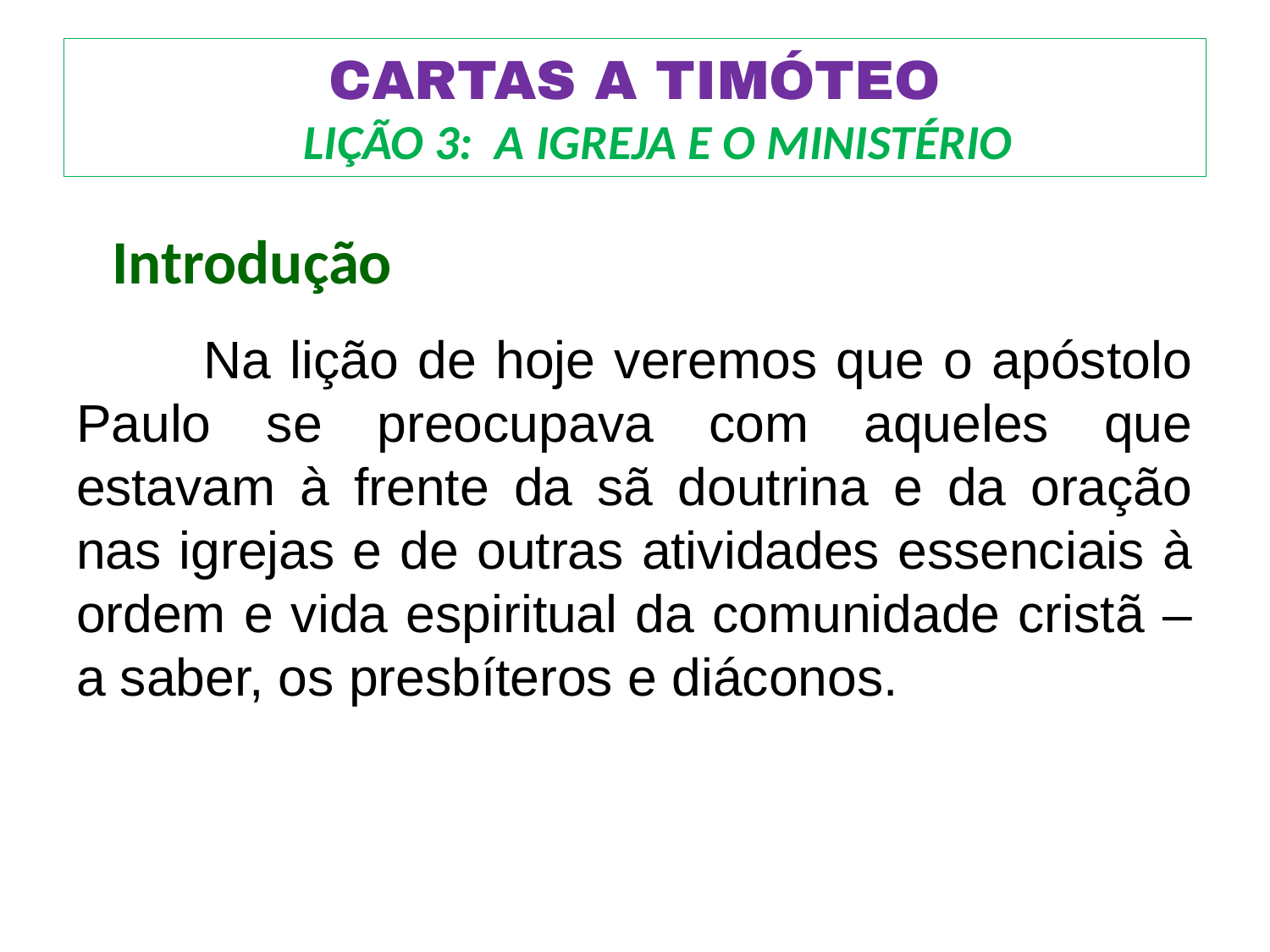

# CARTAS A TIMÓTEO LIÇÃO 3:  A IGREJA E O MINISTÉRIO
   Introdução

	Na lição de hoje veremos que o apóstolo Paulo se preocupava com aqueles que estavam à frente da sã doutrina e da oração nas igrejas e de outras atividades essenciais à ordem e vida espiritual da comunidade cristã – a saber, os presbíteros e diáconos.